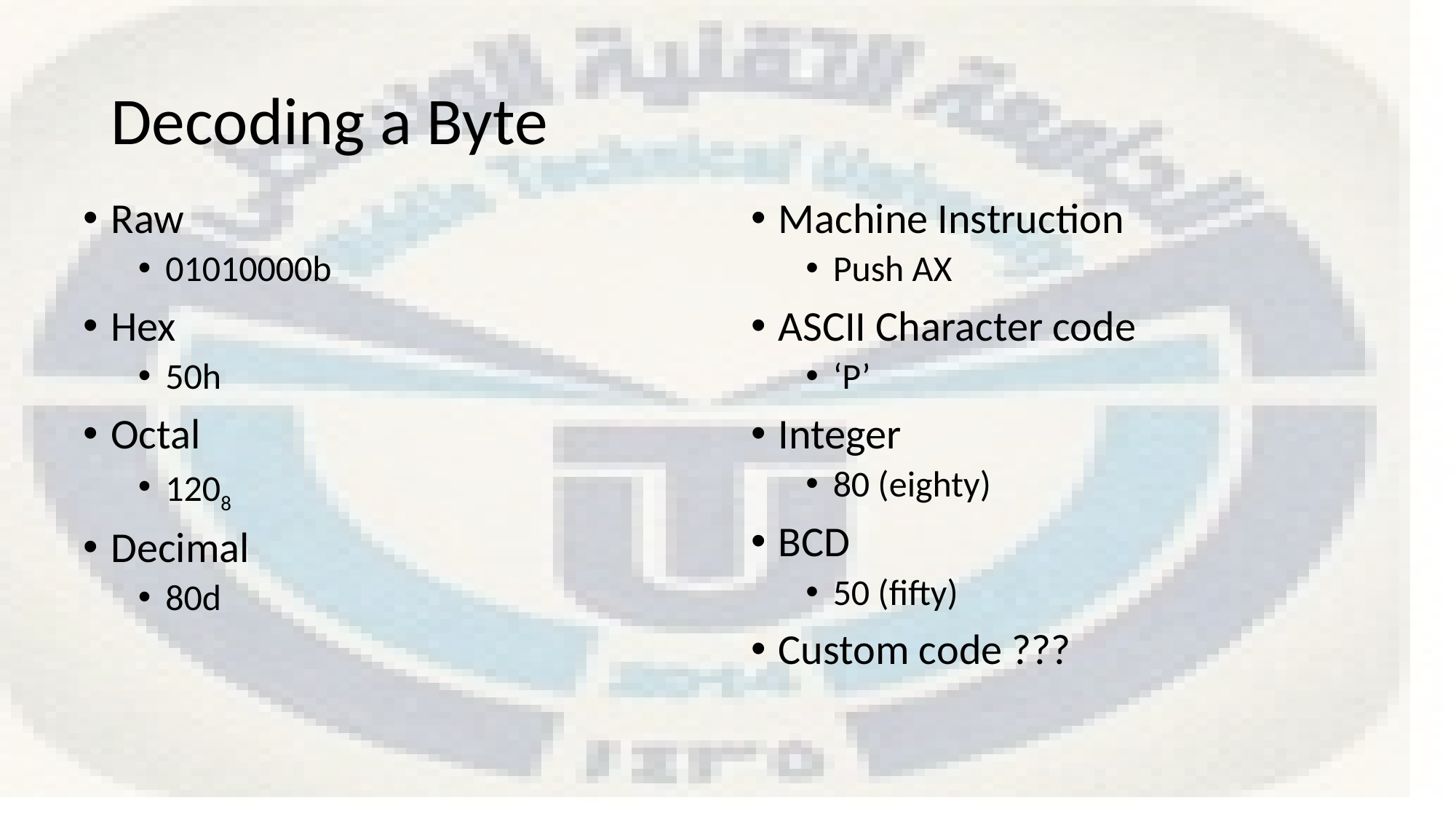

# Decoding a Byte
Raw
01010000b
Hex
50h
Octal
1208
Decimal
80d
Machine Instruction
Push AX
ASCII Character code
‘P’
Integer
80 (eighty)
BCD
50 (fifty)
Custom code ???